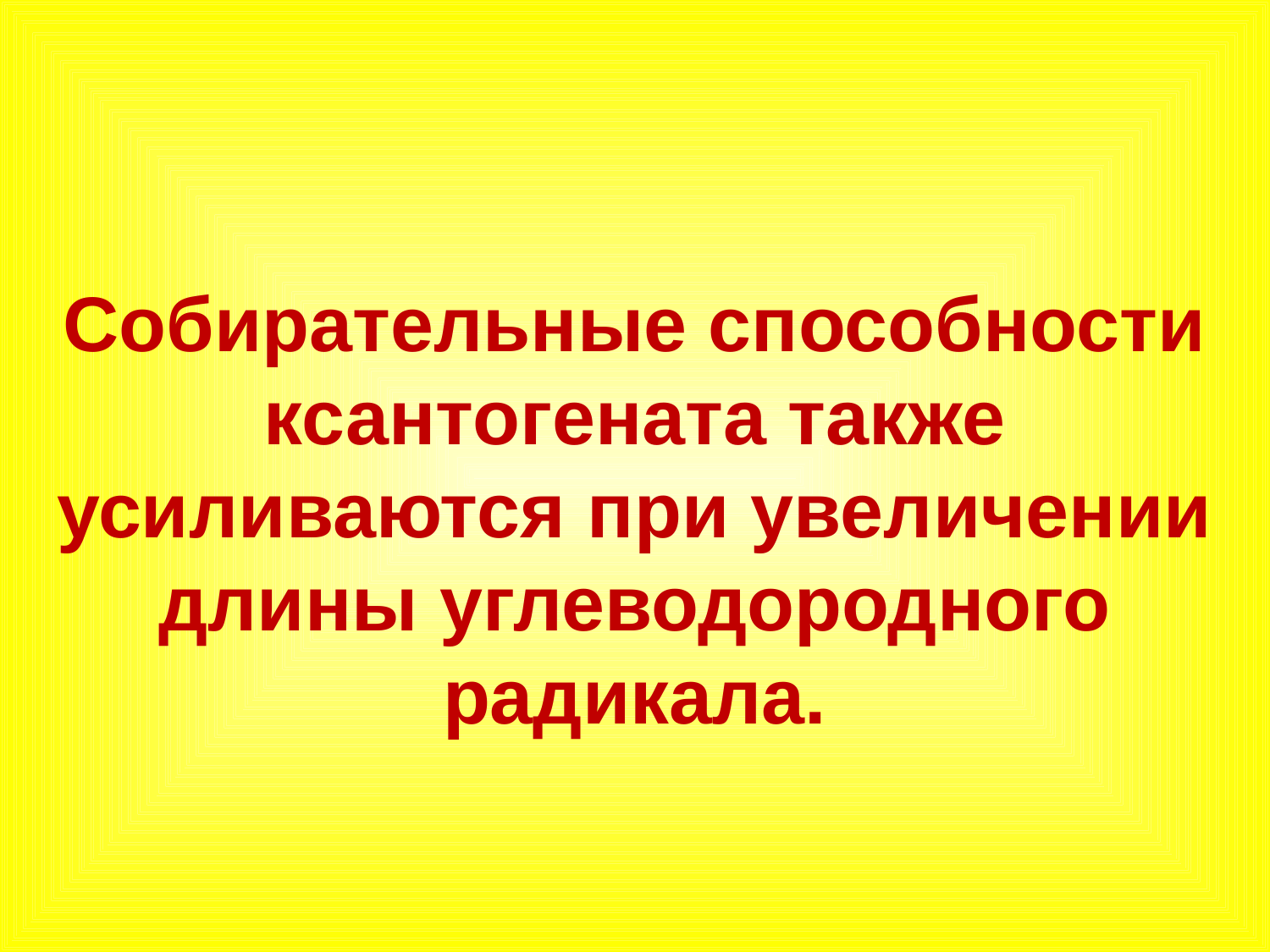

Собирательные способности ксантогената также усиливаются при увеличении длины углеводородного радикала.